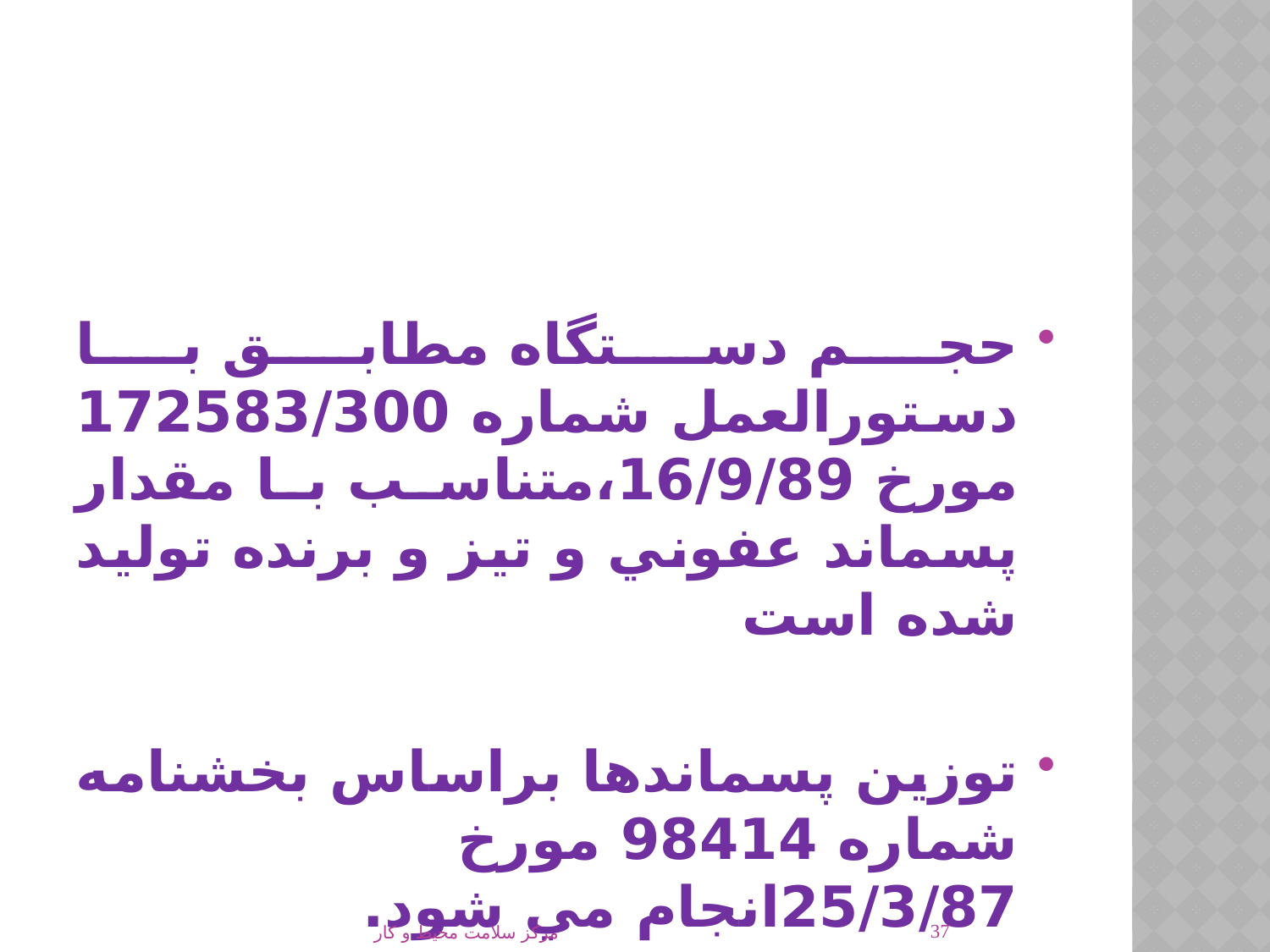

#

حجم دستگاه مطابق با دستورالعمل شماره 172583/300 مورخ 16/9/89،متناسب با مقدار پسماند عفوني و تيز و برنده توليد شده است

توزین پسماندها براساس بخشنامه شماره 98414 مورخ 25/3/87انجام مي شود.

37
مركز سلامت محيط و كار